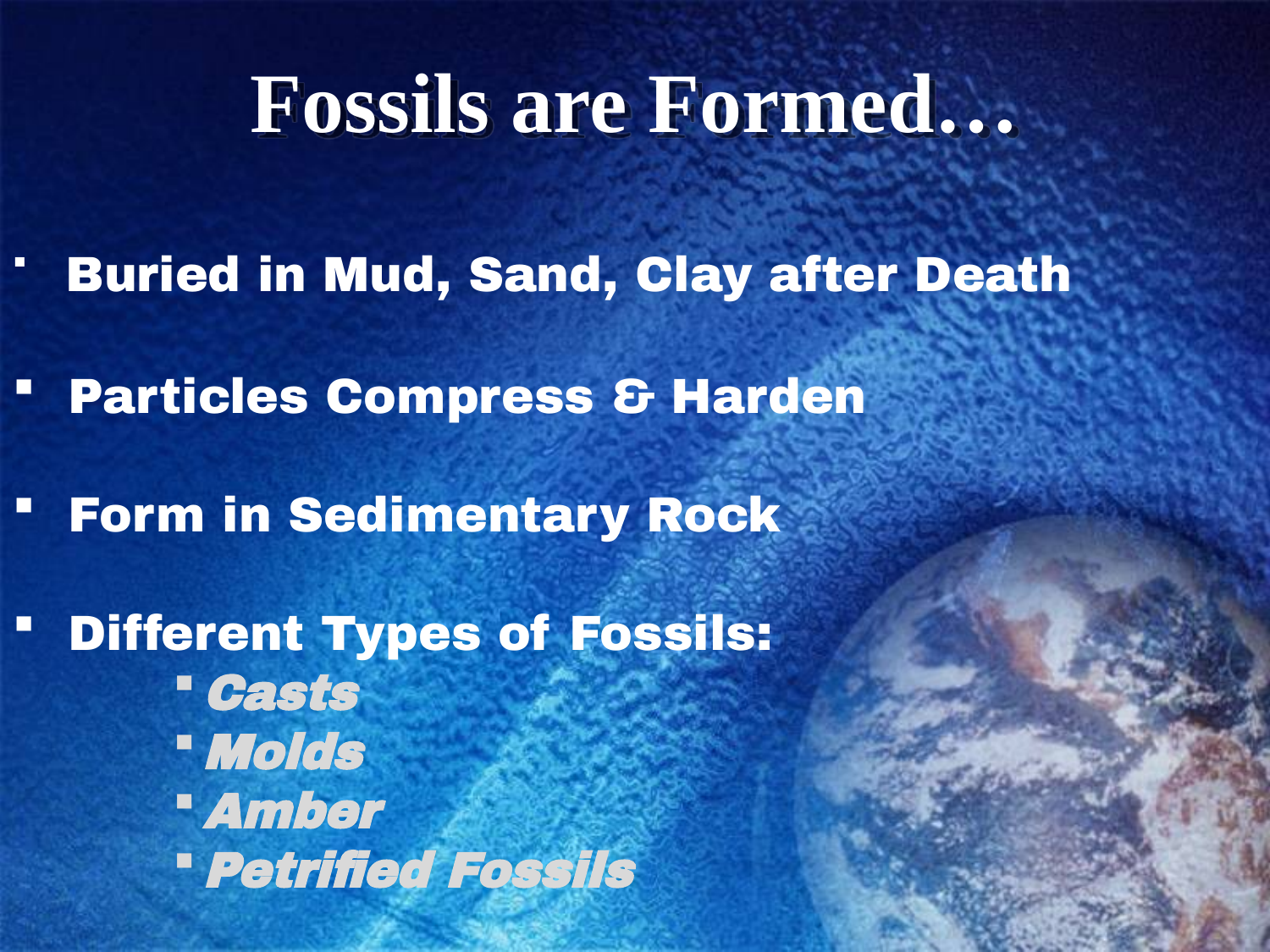

# Fossils are Formed…
   Buried in Mud, Sand, Clay after Death

  Particles Compress & Harden

  Form in Sedimentary Rock

  Different Types of Fossils:
Casts
Molds
Amber
Petrified Fossils